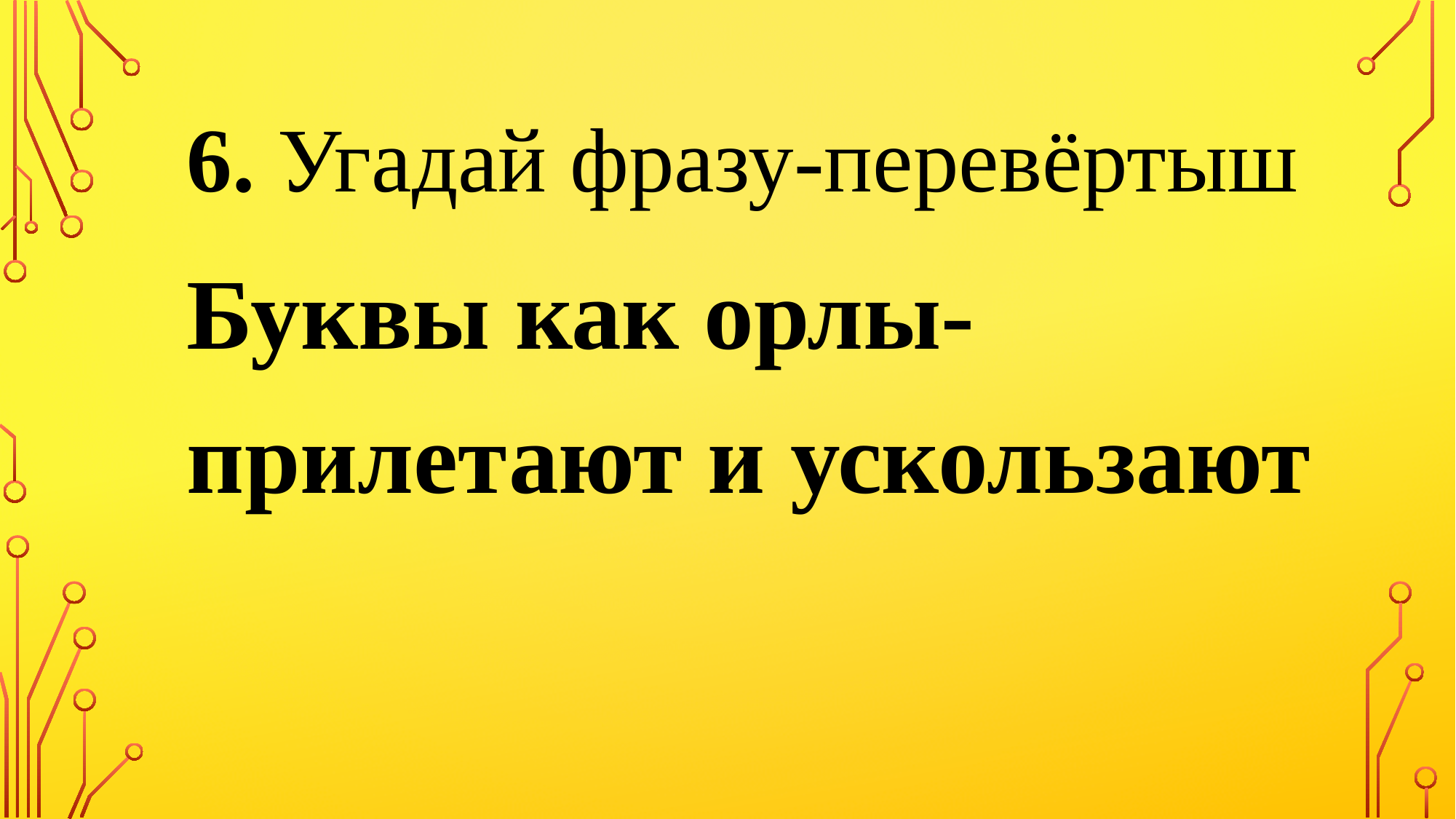

6. Угадай фразу-перевёртыш
Буквы как орлы- прилетают и ускользают